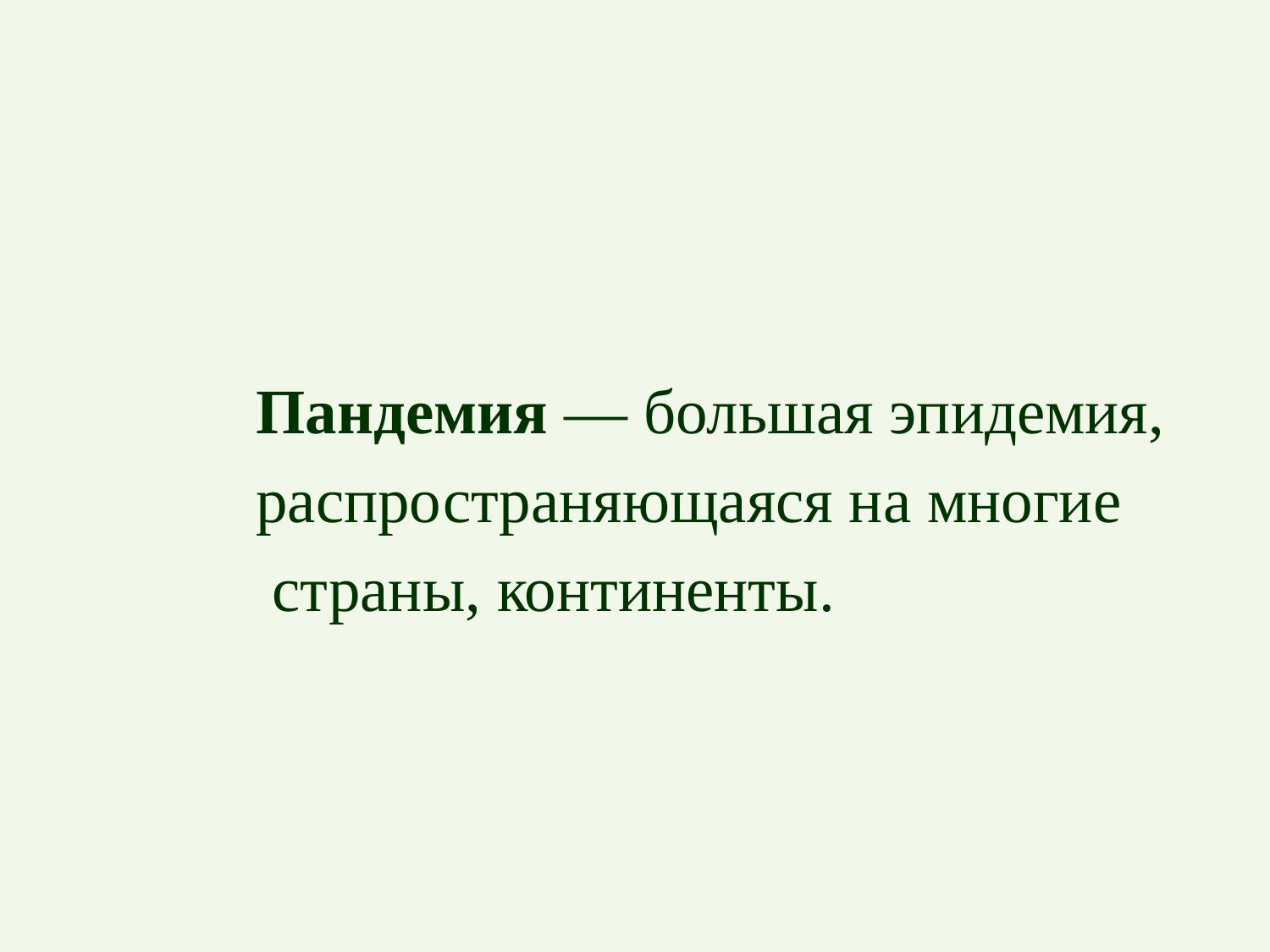

Пандемия — большая эпидемия,
распространяющаяся на многие
 страны, континенты.